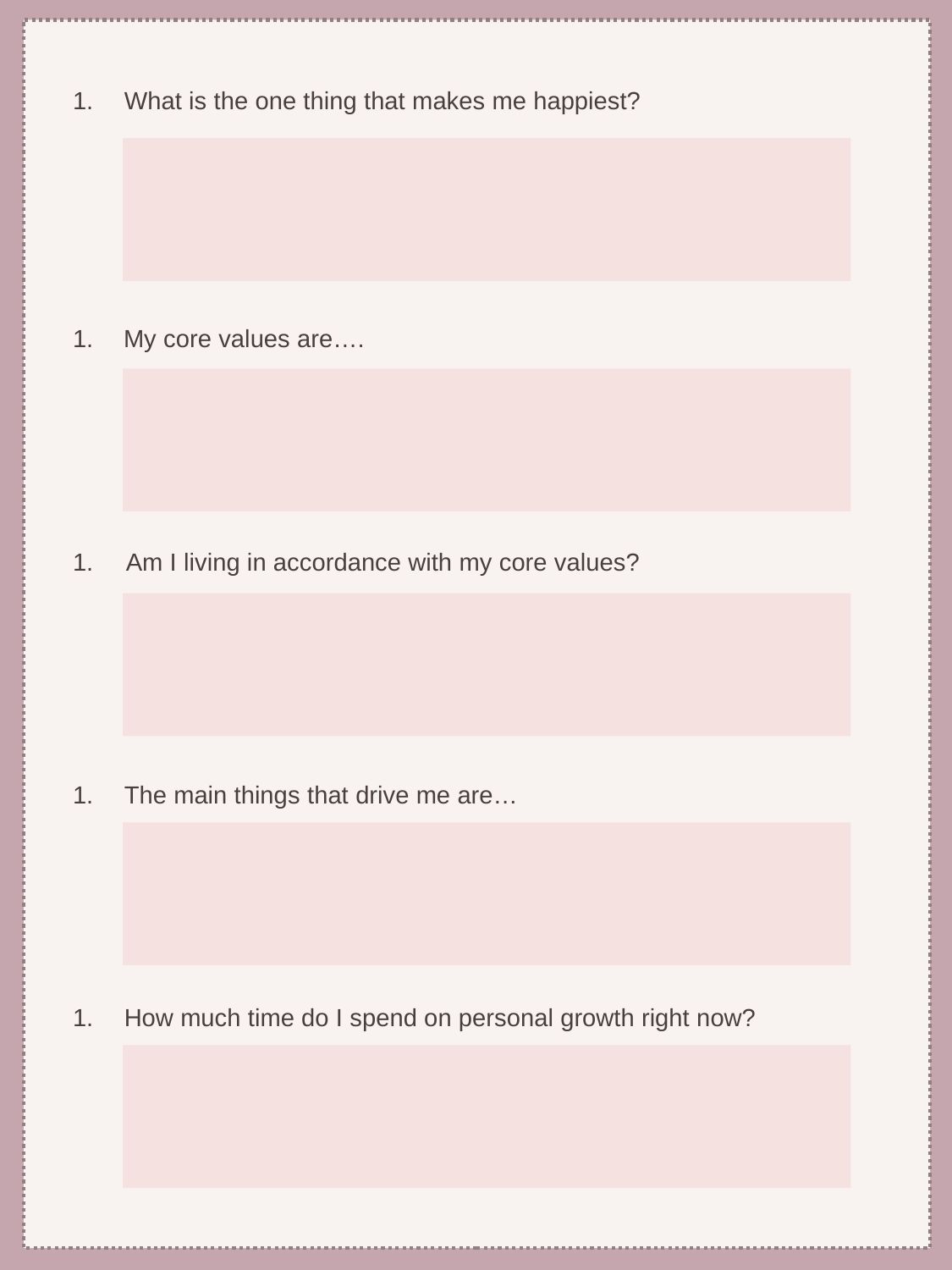

1.
What is the one thing that makes me happiest?

1.
My core values are….

1.
Am I living in accordance with my core values?

1.
The main things that drive me are…

How much time do I spend on personal growth right now?
1.